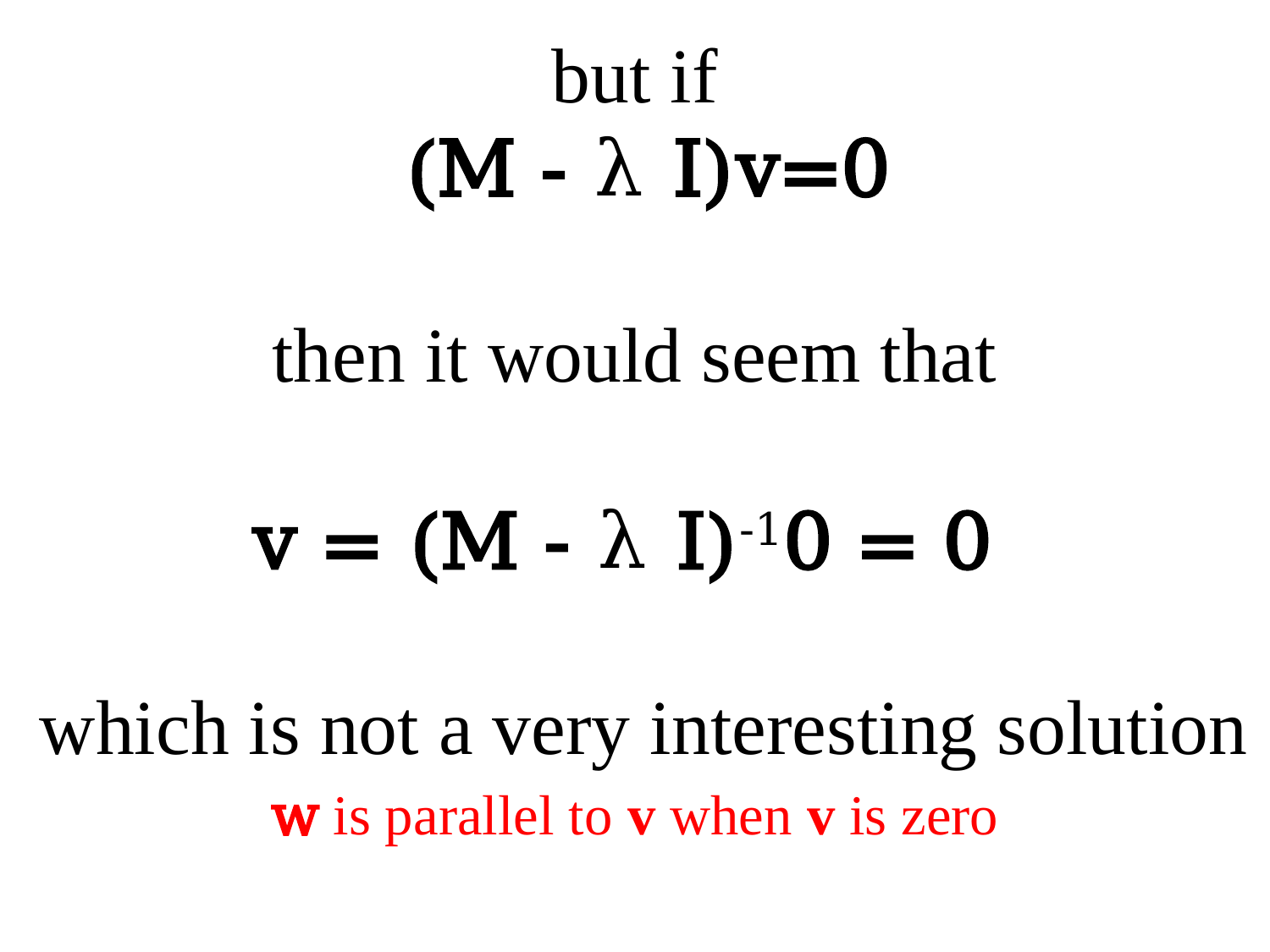

# but if (M - λ I)v=0 then it would seem that v = (M - λ I)-10 = 0 which is not a very interesting solution
w is parallel to v when v is zero